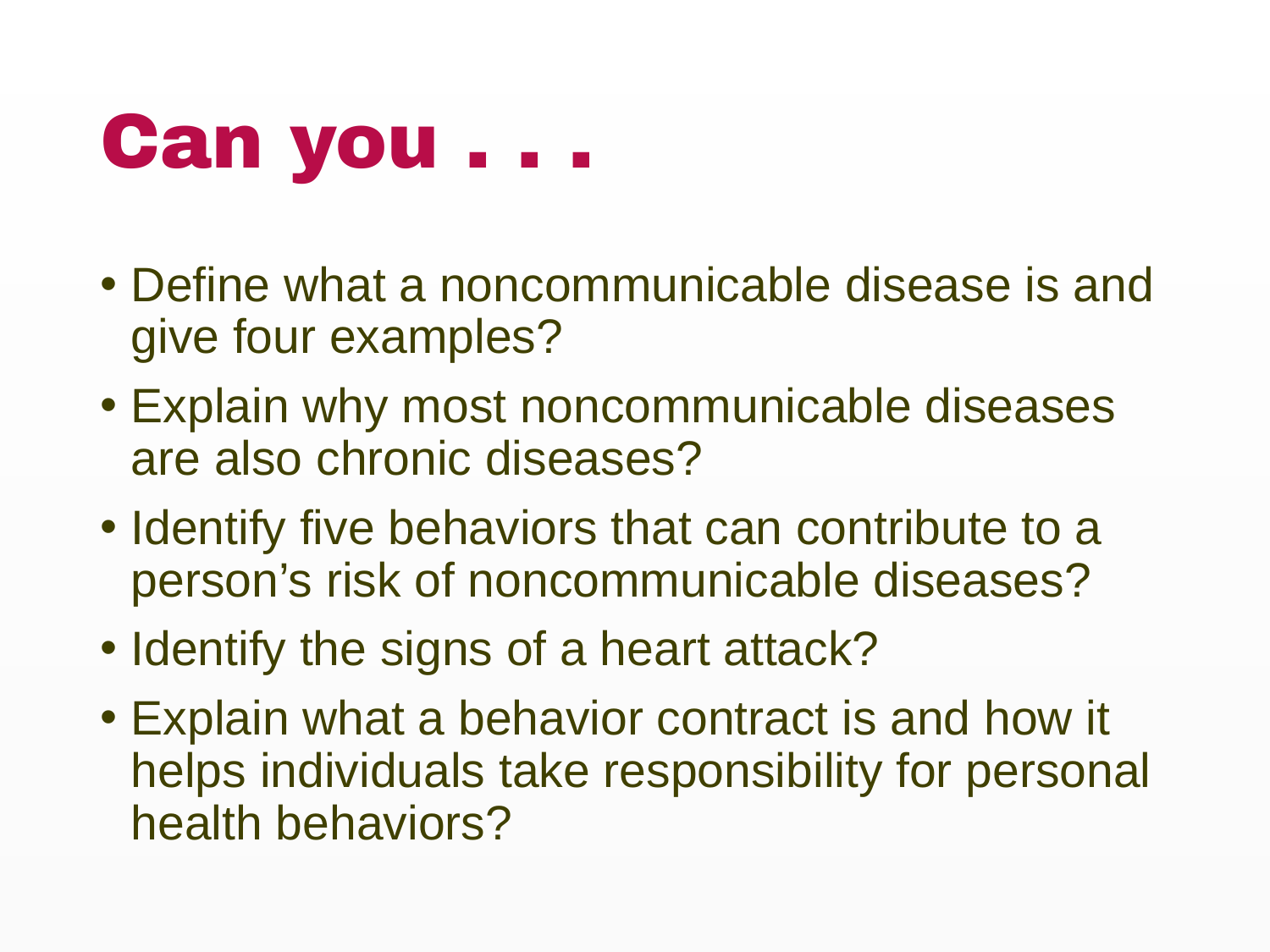

# Can you . . .
Define what a noncommunicable disease is and give four examples?
Explain why most noncommunicable diseases are also chronic diseases?
Identify five behaviors that can contribute to a person’s risk of noncommunicable diseases?
Identify the signs of a heart attack?
Explain what a behavior contract is and how it helps individuals take responsibility for personal health behaviors?